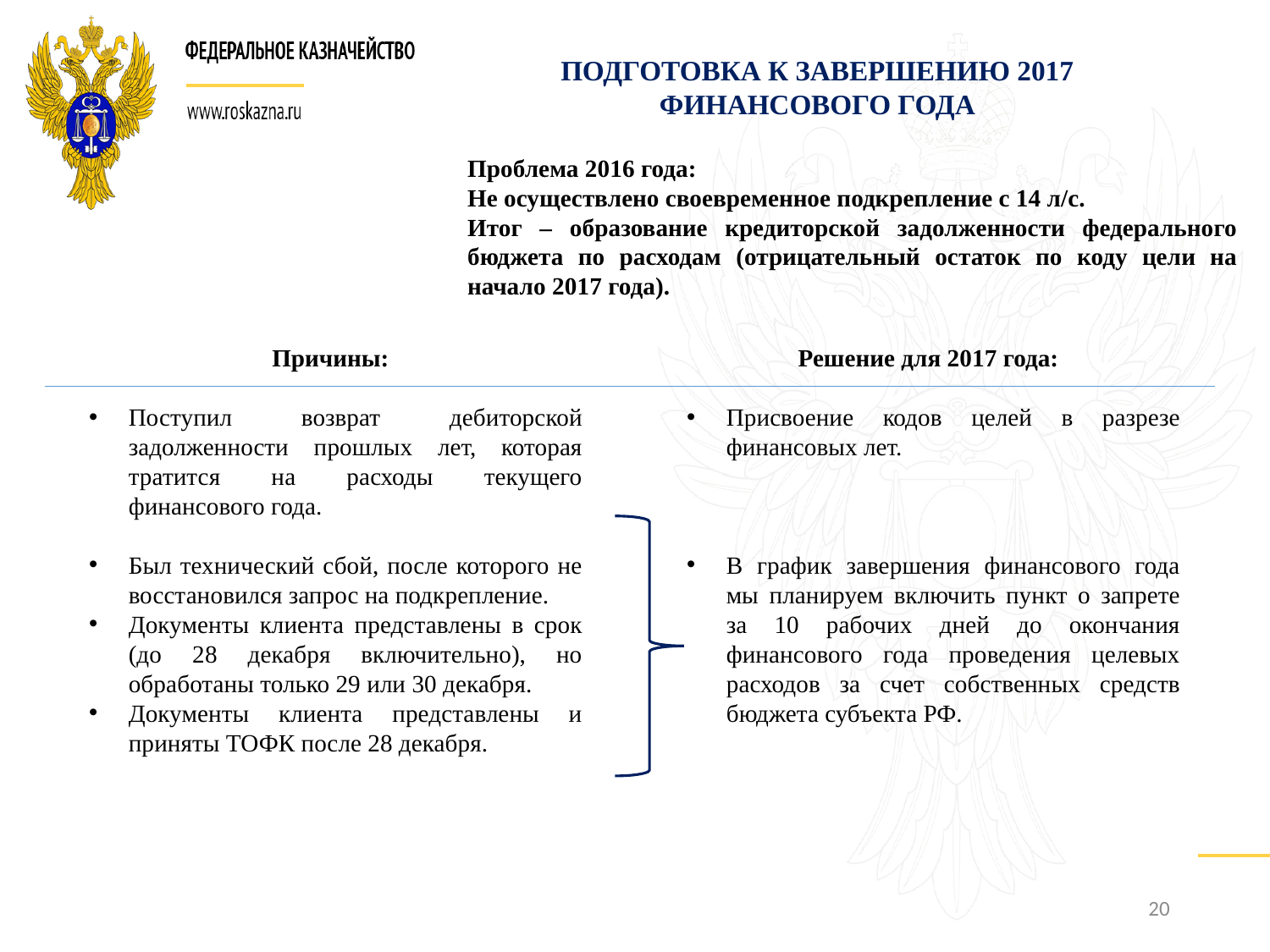

ПОДГОТОВКА К ЗАВЕРШЕНИЮ 2017 ФИНАНСОВОГО ГОДА
Проблема 2016 года:
Не осуществлено своевременное подкрепление с 14 л/с.
Итог – образование кредиторской задолженности федерального бюджета по расходам (отрицательный остаток по коду цели на начало 2017 года).
Причины:

Поступил возврат дебиторской задолженности прошлых лет, которая тратится на расходы текущего финансового года.

Был технический сбой, после которого не восстановился запрос на подкрепление.
Документы клиента представлены в срок (до 28 декабря включительно), но обработаны только 29 или 30 декабря.
Документы клиента представлены и приняты ТОФК после 28 декабря.
Решение для 2017 года:

Присвоение кодов целей в разрезе финансовых лет.

В график завершения финансового года мы планируем включить пункт о запрете за 10 рабочих дней до окончания финансового года проведения целевых расходов за счет собственных средств бюджета субъекта РФ.

20